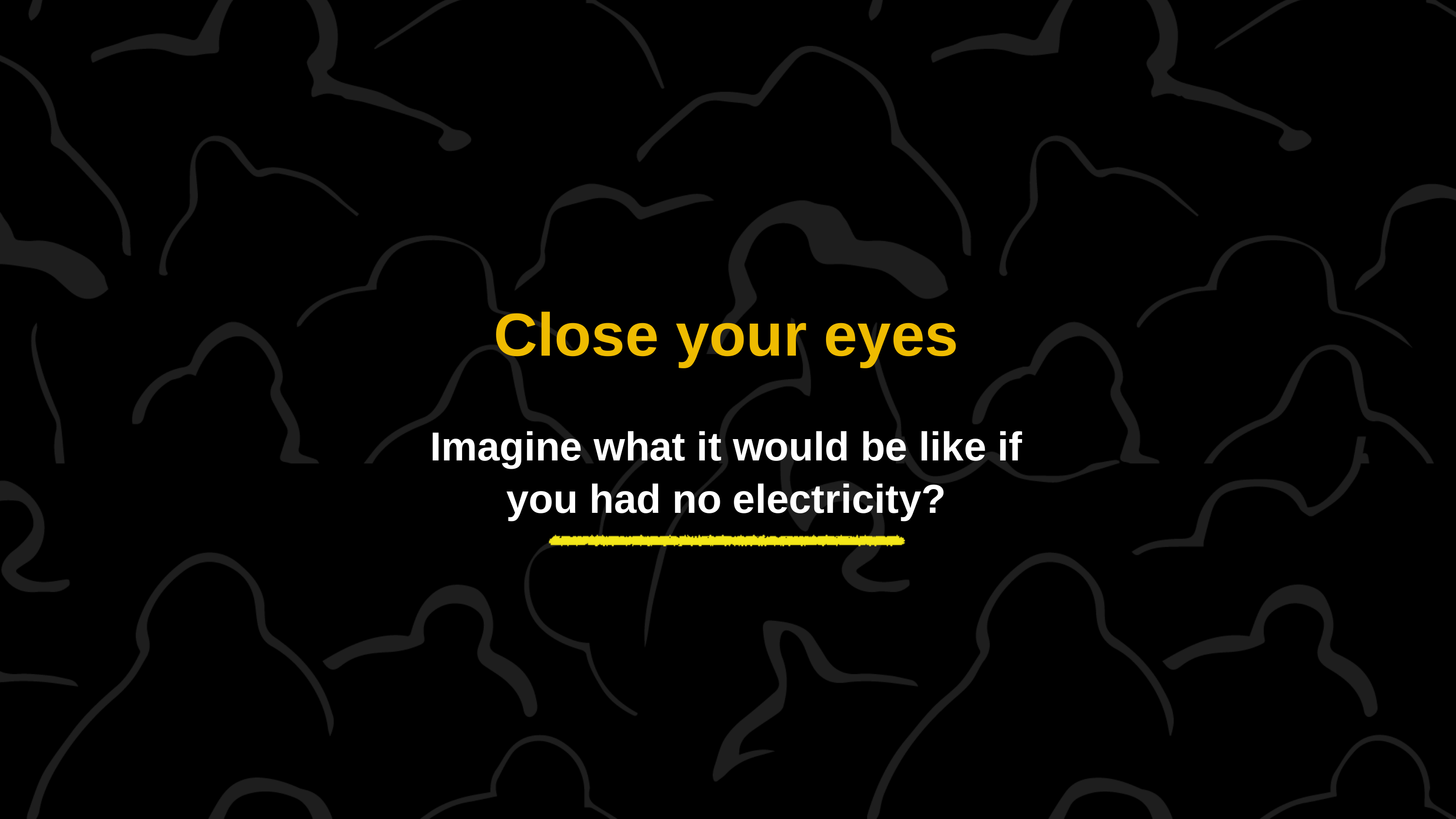

Close your eyes
Imagine what it would be like if you had no electricity?